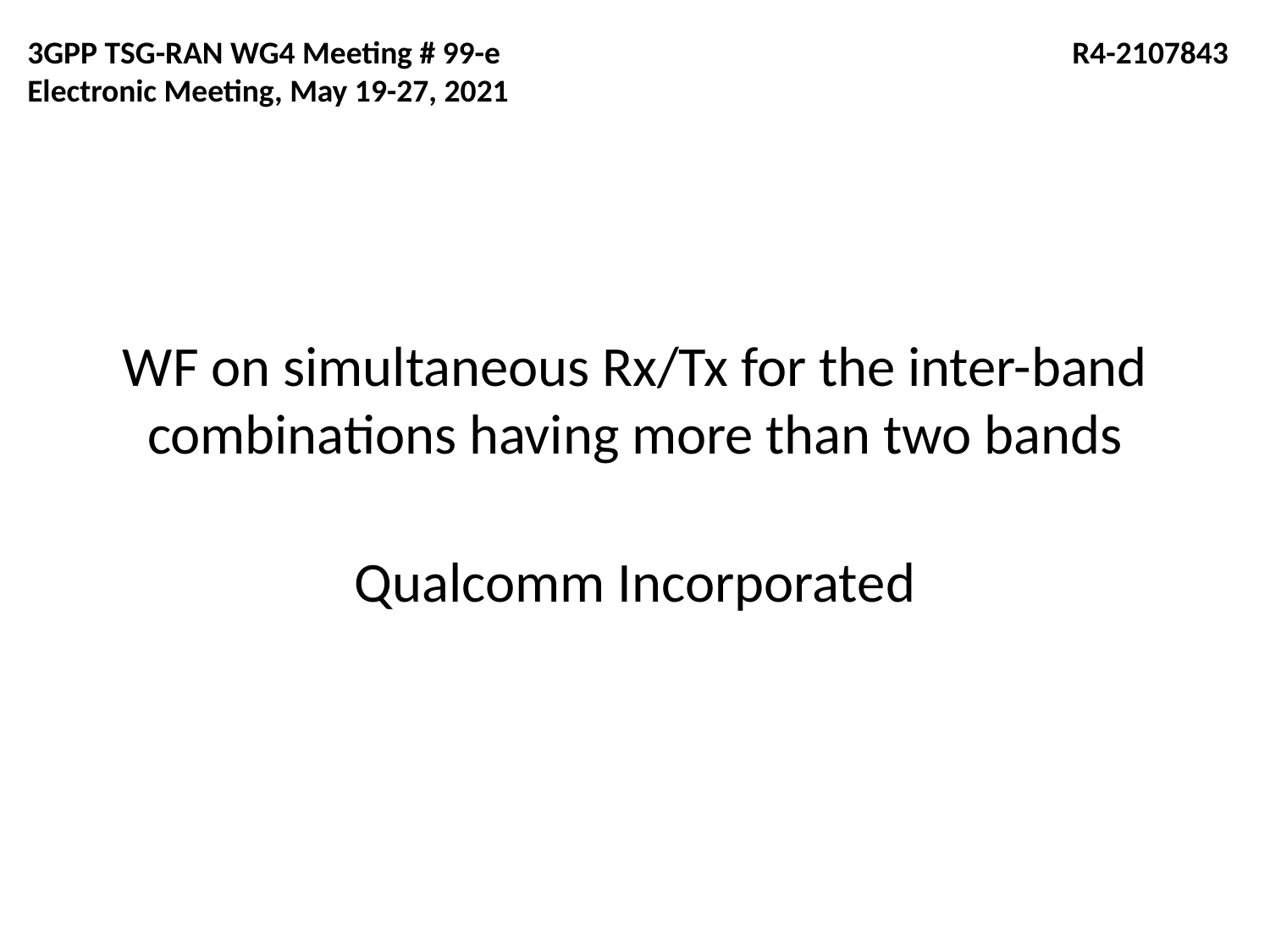

3GPP TSG-RAN WG4 Meeting # 99-e
Electronic Meeting, May 19-27, 2021
R4-2107843

# WF on simultaneous Rx/Tx for the inter-band combinations having more than two bands
Qualcomm Incorporated